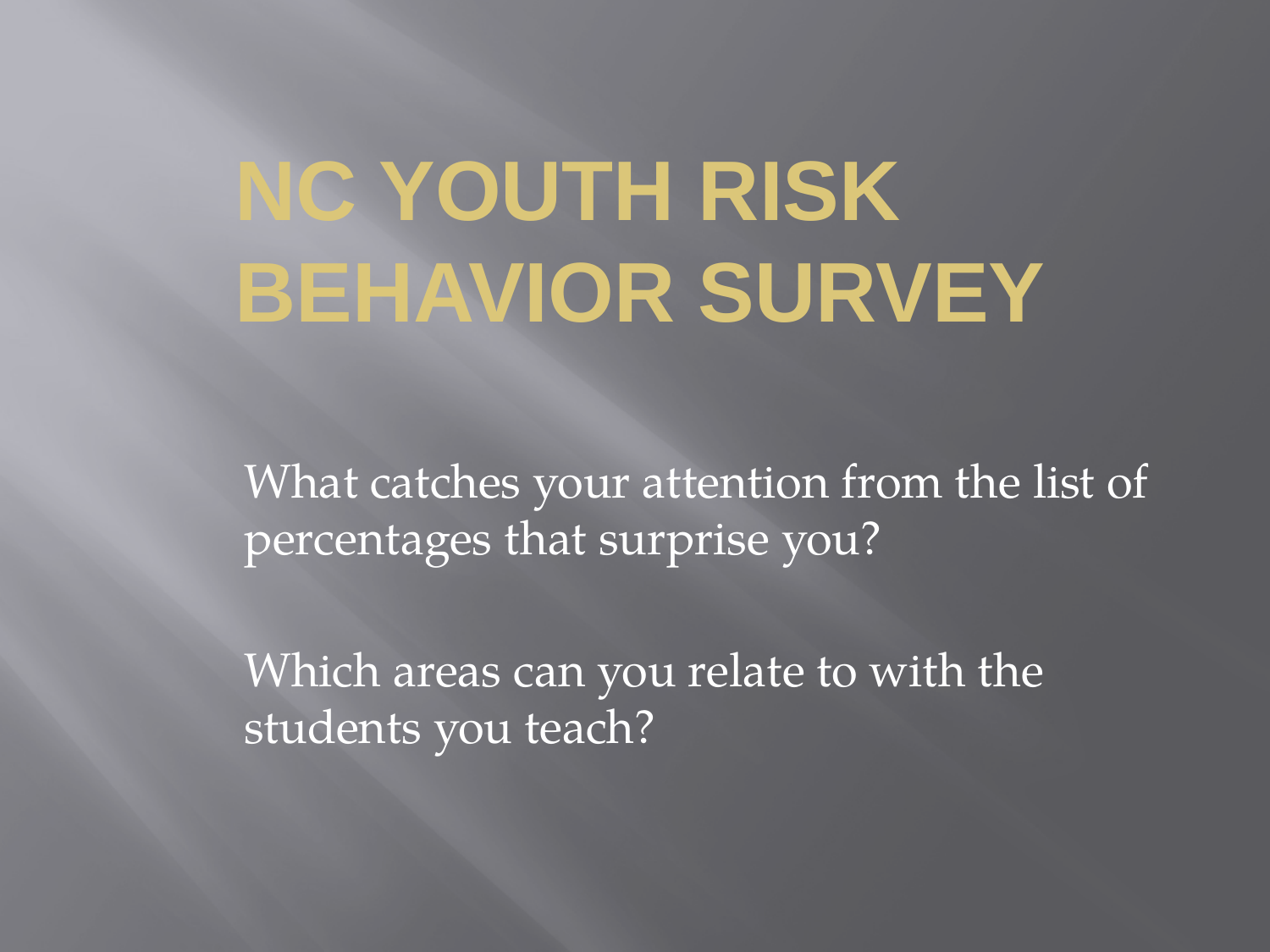

# NC YOUTH RISK BEHAVIOR SURVEY
What catches your attention from the list of percentages that surprise you?

Which areas can you relate to with the students you teach?